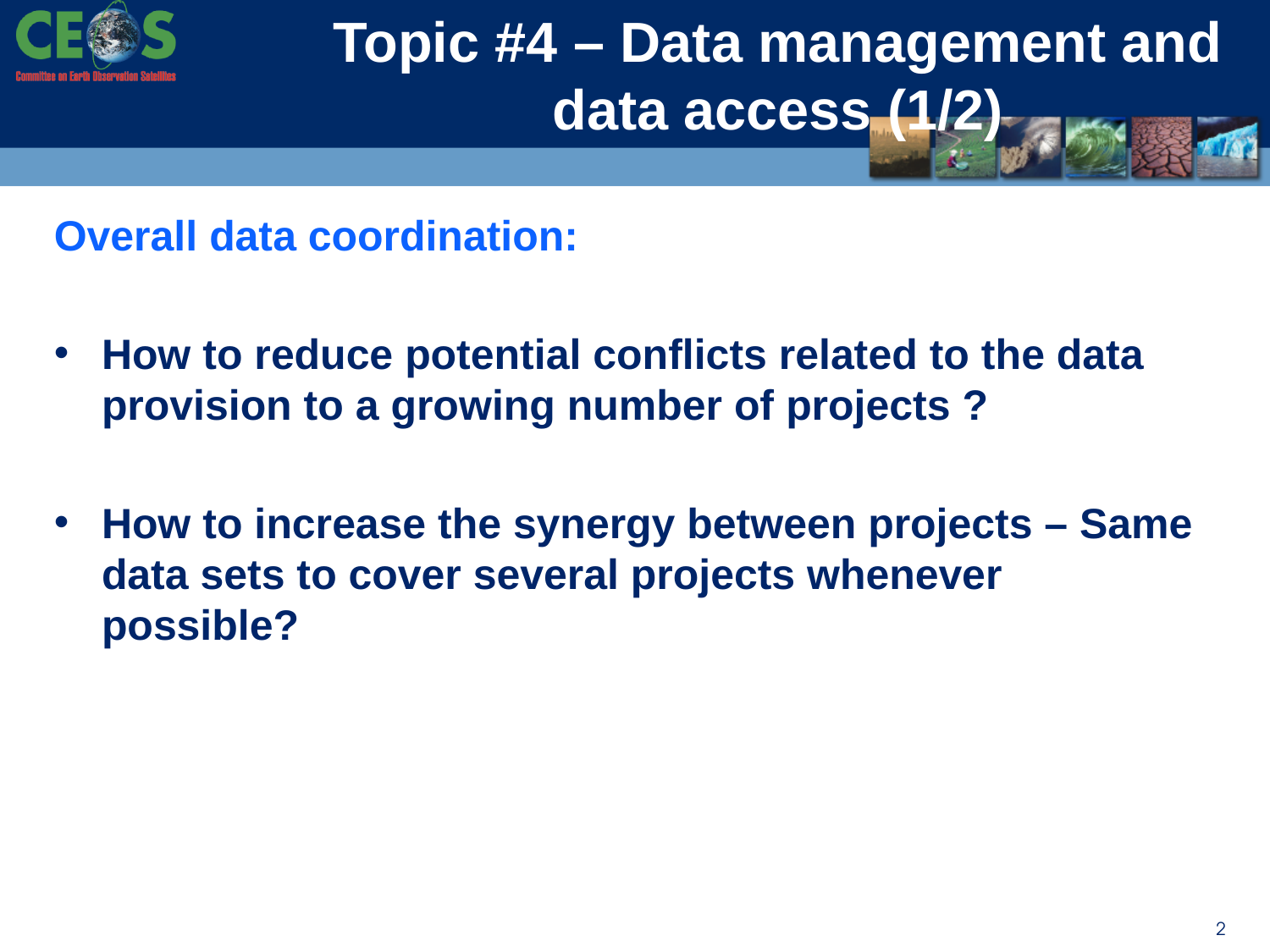

# Topic #4 – Data management and data access (1/2)
Overall data coordination:

How to reduce potential conflicts related to the data provision to a growing number of projects ?

How to increase the synergy between projects – Same data sets to cover several projects whenever possible?